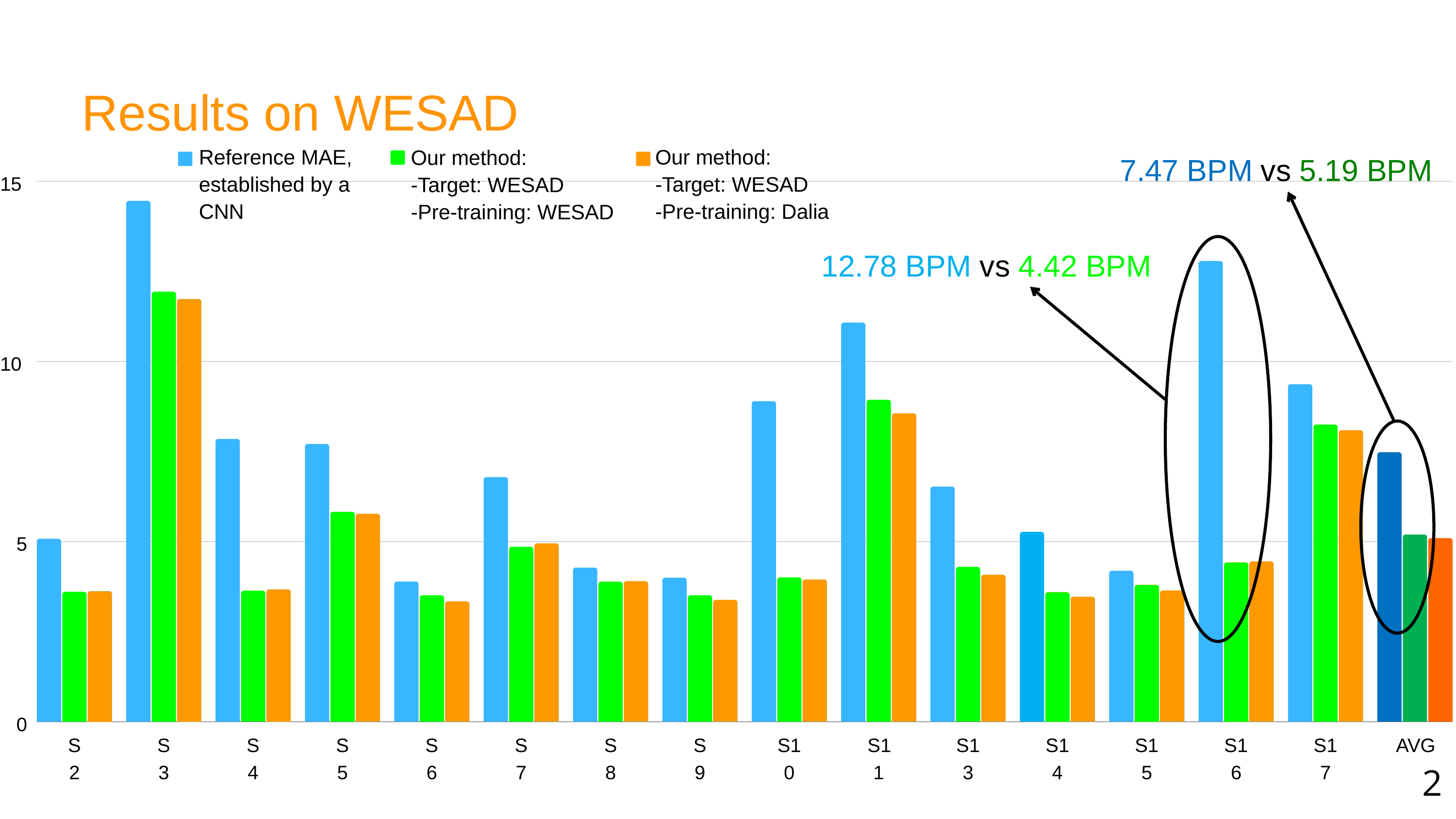

Results on WESAD
Our method:
-Target: WESAD
-Pre-training: Dalia
Reference MAE, established by a CNN
Our method:
-Target: WESAD
-Pre-training: WESAD

15

10
5
0
S2
S3
S4
S5
S6
S7
S8
S9
S10
S11
S13
S14
S15
S16
S17
AVG
7.47 BPM vs 5.19 BPM

12.78 BPM vs 4.42 BPM

24